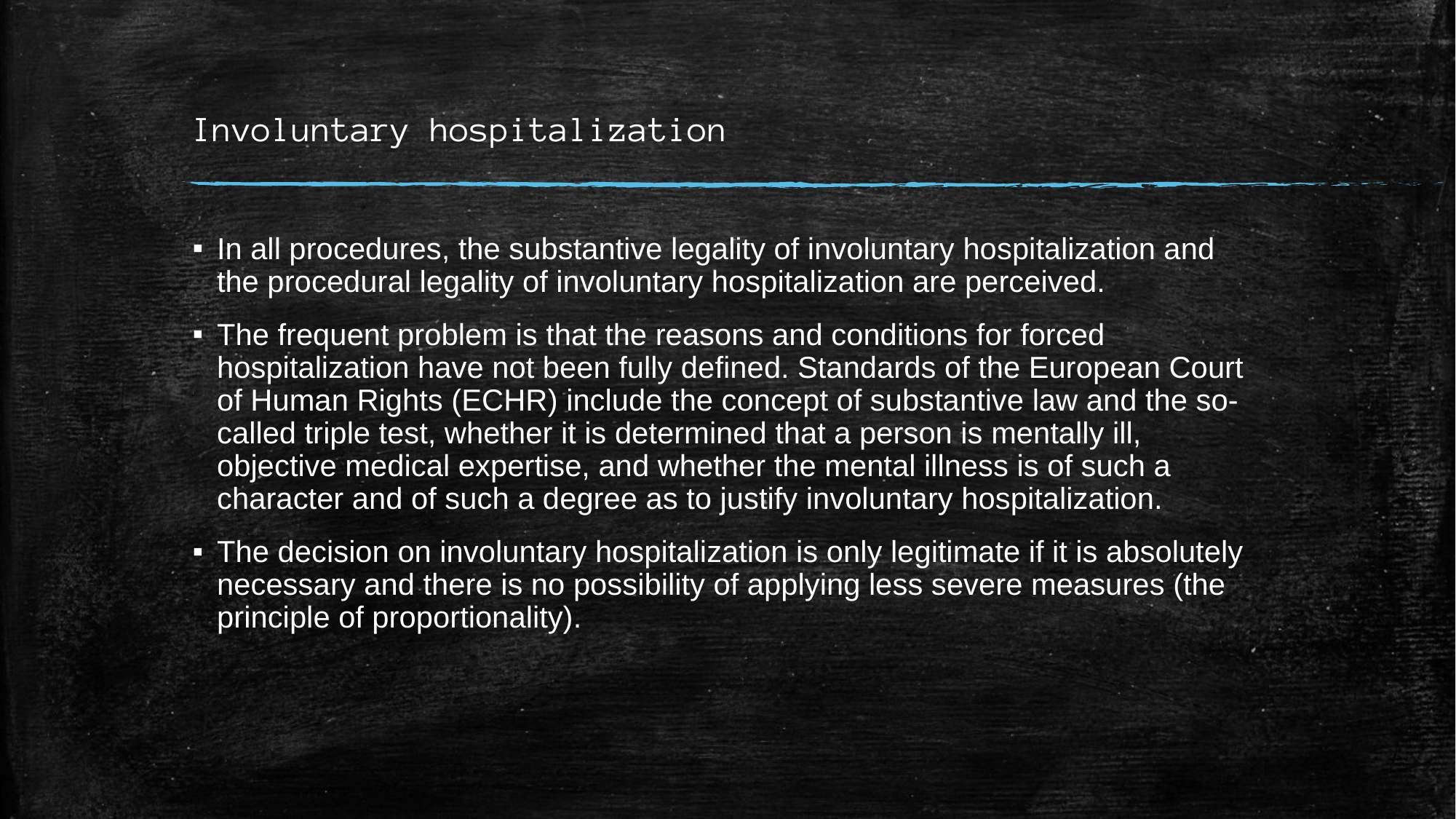

# Involuntary hospitalization
In all procedures, the substantive legality of involuntary hospitalization and the procedural legality of involuntary hospitalization are perceived.
The frequent problem is that the reasons and conditions for forced hospitalization have not been fully deﬁned. Standards of the European Court of Human Rights (ECHR) include the concept of substantive law and the so-called triple test, whether it is determined that a person is mentally ill, objective medical expertise, and whether the mental illness is of such a character and of such a degree as to justify involuntary hospitalization.
The decision on involuntary hospitalization is only legitimate if it is absolutely necessary and there is no possibility of applying less severe measures (the principle of proportionality).